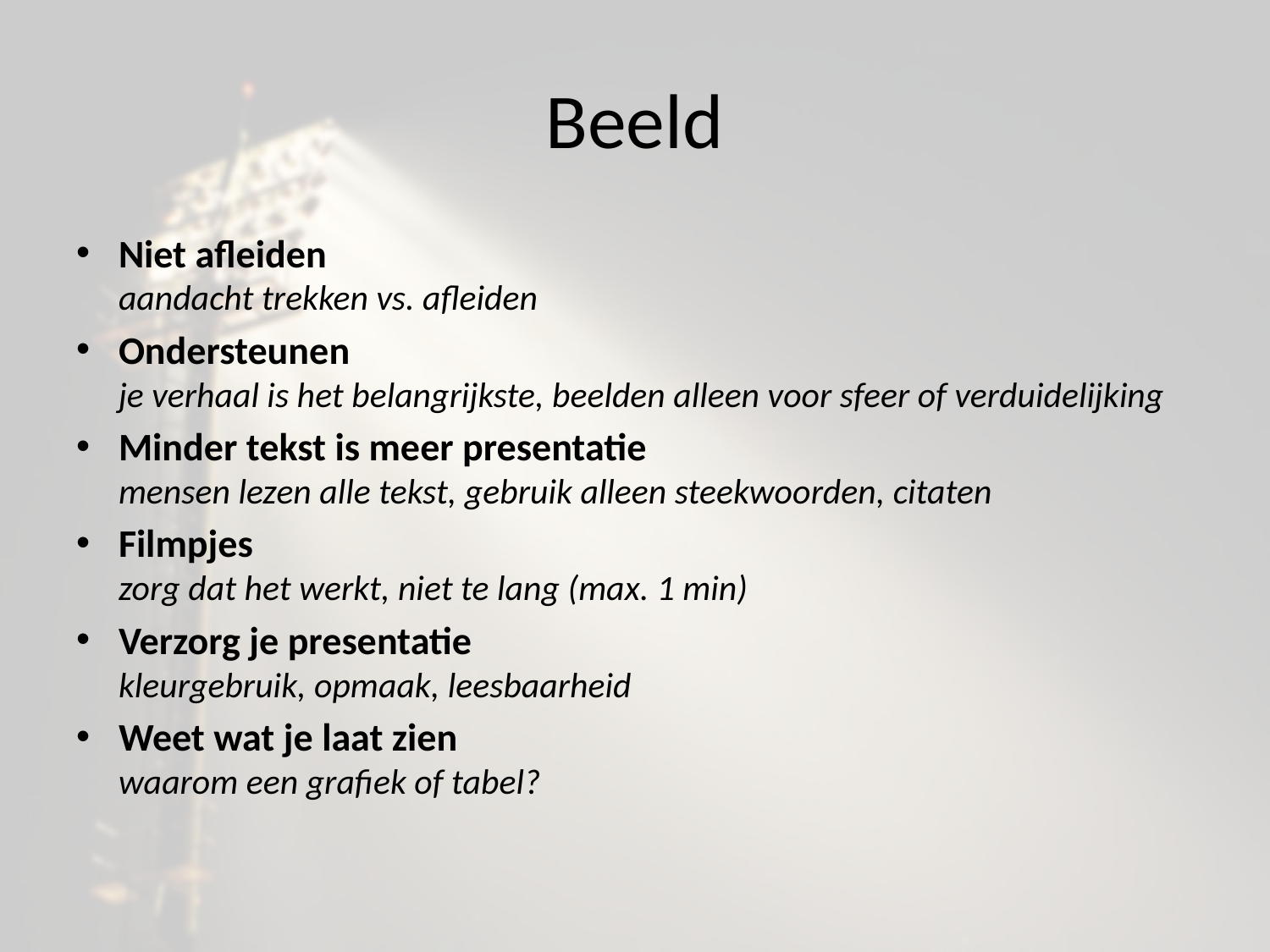

# Beeld
Niet afleiden
aandacht trekken vs. afleiden
Ondersteunen
je verhaal is het belangrijkste, beelden alleen voor sfeer of verduidelijking
Minder tekst is meer presentatie
mensen lezen alle tekst, gebruik alleen steekwoorden, citaten
Filmpjes
zorg dat het werkt, niet te lang (max. 1 min)
Verzorg je presentatie
kleurgebruik, opmaak, leesbaarheid
Weet wat je laat zien
waarom een grafiek of tabel?